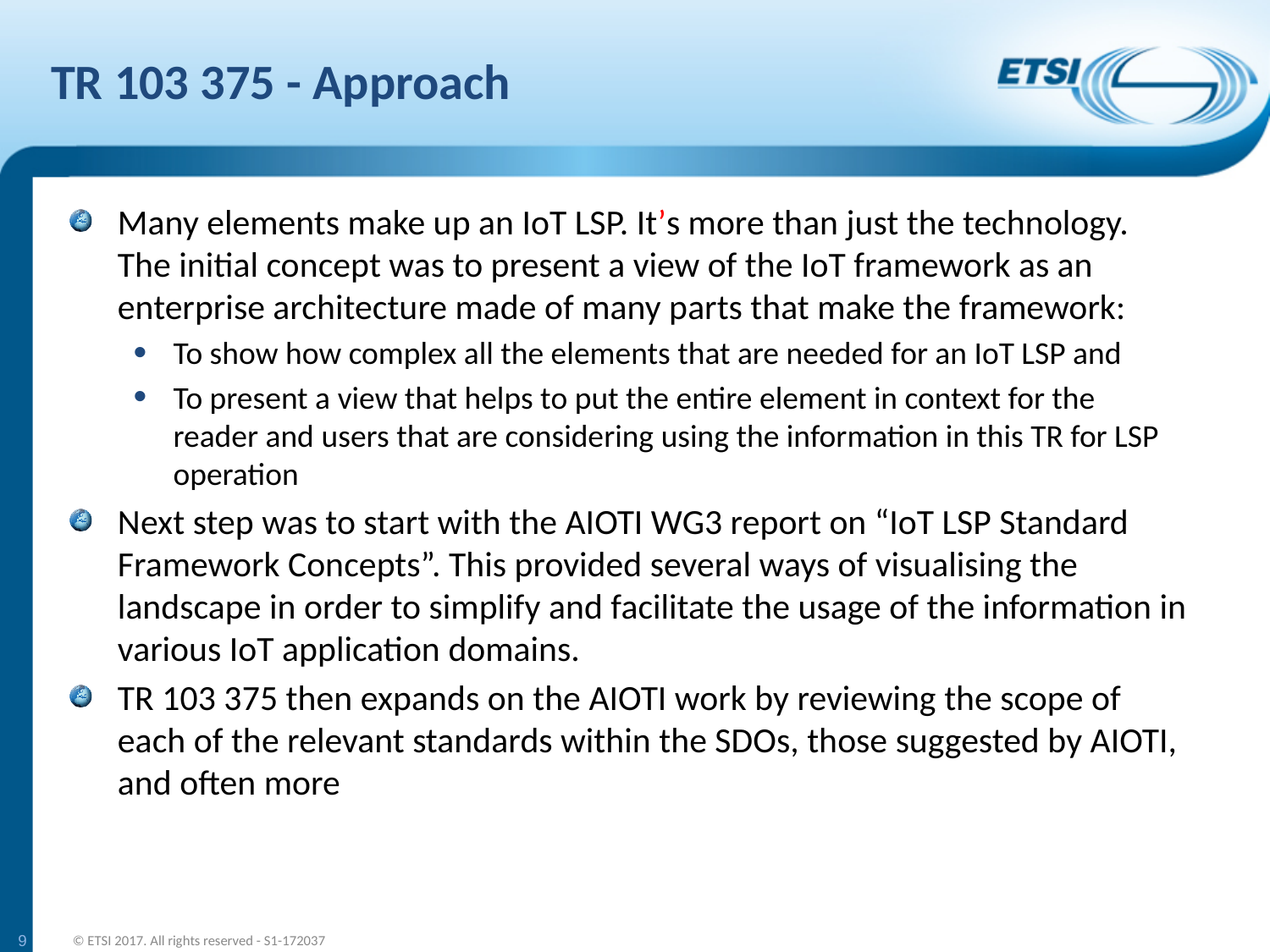

# TR 103 375 - Approach
Many elements make up an IoT LSP. It’s more than just the technology. The initial concept was to present a view of the IoT framework as an enterprise architecture made of many parts that make the framework:
To show how complex all the elements that are needed for an IoT LSP and
To present a view that helps to put the entire element in context for the reader and users that are considering using the information in this TR for LSP operation
Next step was to start with the AIOTI WG3 report on “IoT LSP Standard Framework Concepts”. This provided several ways of visualising the landscape in order to simplify and facilitate the usage of the information in various IoT application domains.
TR 103 375 then expands on the AIOTI work by reviewing the scope of each of the relevant standards within the SDOs, those suggested by AIOTI, and often more

9
© ETSI 2017. All rights reserved - S1-172037